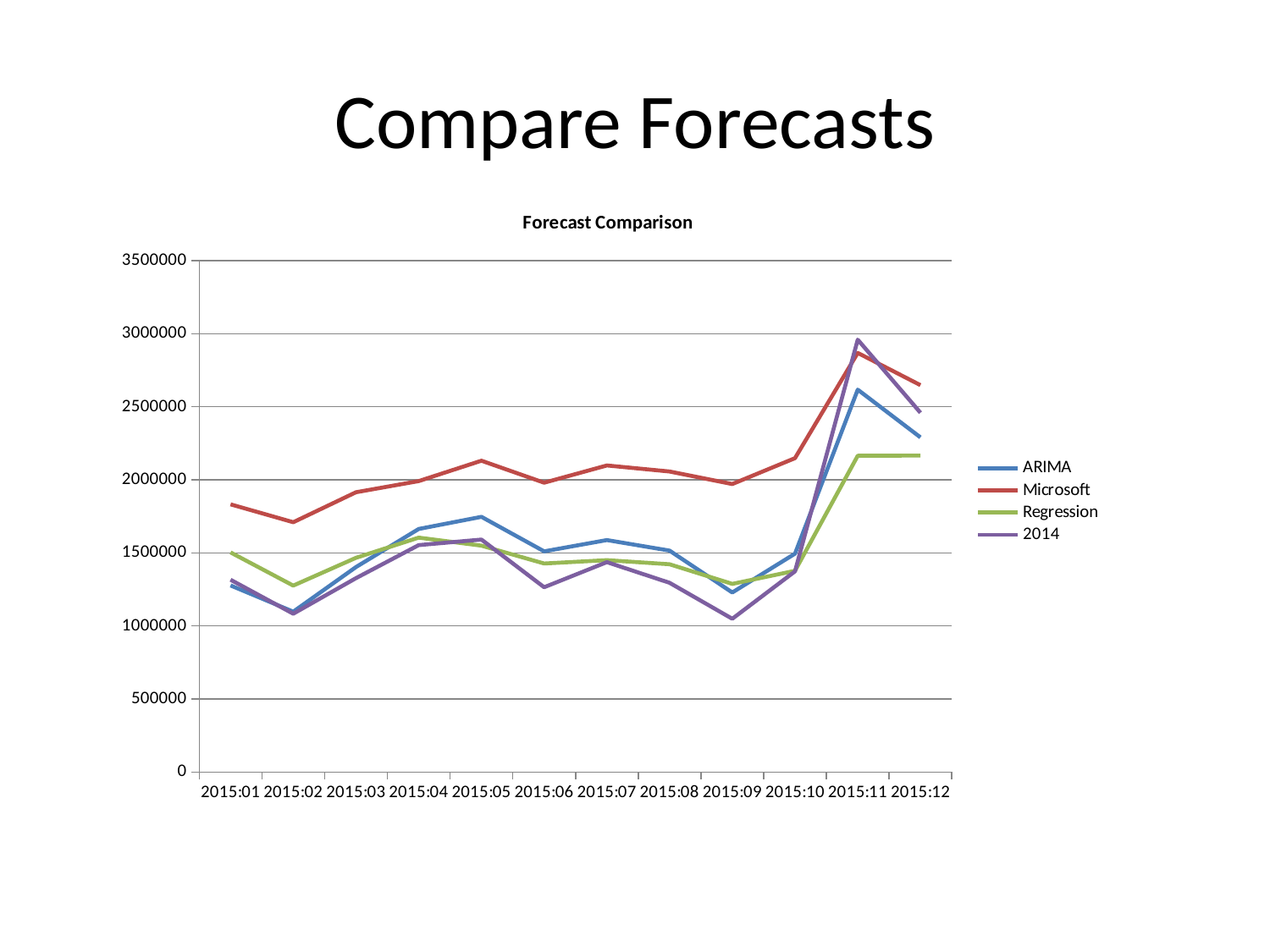

# Compare Forecasts

### Chart: Forecast Comparison

| Category | ARIMA | Microsoft | Regression | 2014 |
|---|---|---|---|---|
| 2015:01 | 1276797.0 | 1831835.0 | 1502890.5166579997 | 1315670.0 |
| 2015:02 | 1097255.0 | 1709642.0 | 1275769.448381156 | 1083150.0 |
| 2015:03 | 1402733.0 | 1914923.0 | 1465919.490596878 | 1326840.0 |
| 2015:04 | 1663312.0 | 1991393.0 | 1603987.704009698 | 1552810.0 |
| 2015:05 | 1746264.0 | 2130782.0 | 1549079.9726601872 | 1590780.0 |
| 2015:06 | 1510111.0 | 1980396.0 | 1427012.1943330418 | 1264660.0 |
| 2015:07 | 1587235.0 | 2098216.0 | 1449907.2586189515 | 1436180.0 |
| 2015:08 | 1515373.0 | 2056840.0 | 1421933.0637306147 | 1294910.0 |
| 2015:09 | 1228551.0 | 1971231.0 | 1287393.1330192853 | 1048880.0 |
| 2015:10 | 1494301.0 | 2148194.0 | 1376984.1305700936 | 1373260.0 |
| 2015:11 | 2617069.0 | 2868532.0 | 2164696.621620179 | 2959000.0 |
| 2015:12 | 2290510.0 | 2647986.0 | 2165877.978568758 | 2459090.0 |